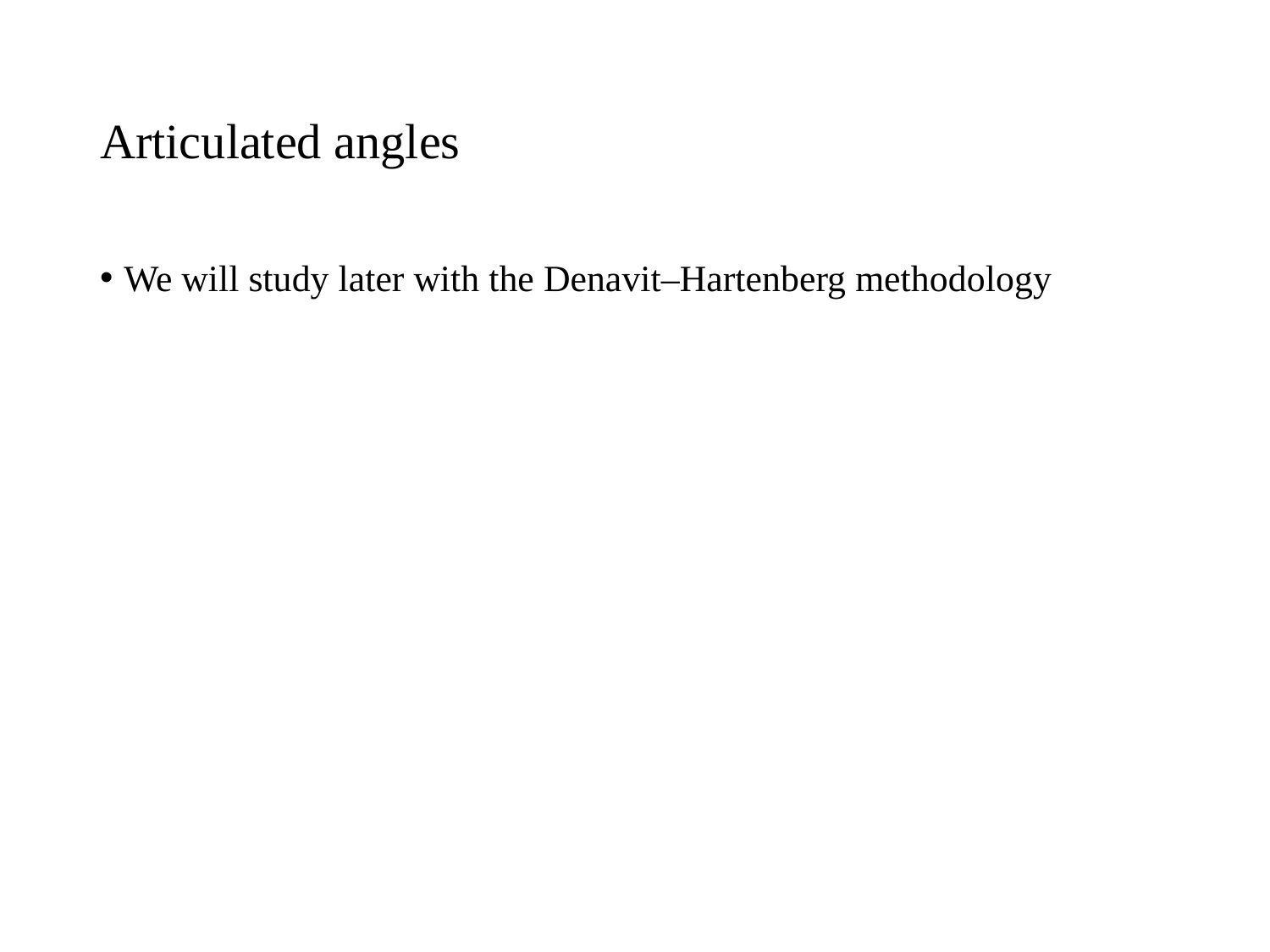

# Articulated angles
We will study later with the Denavit–Hartenberg methodology